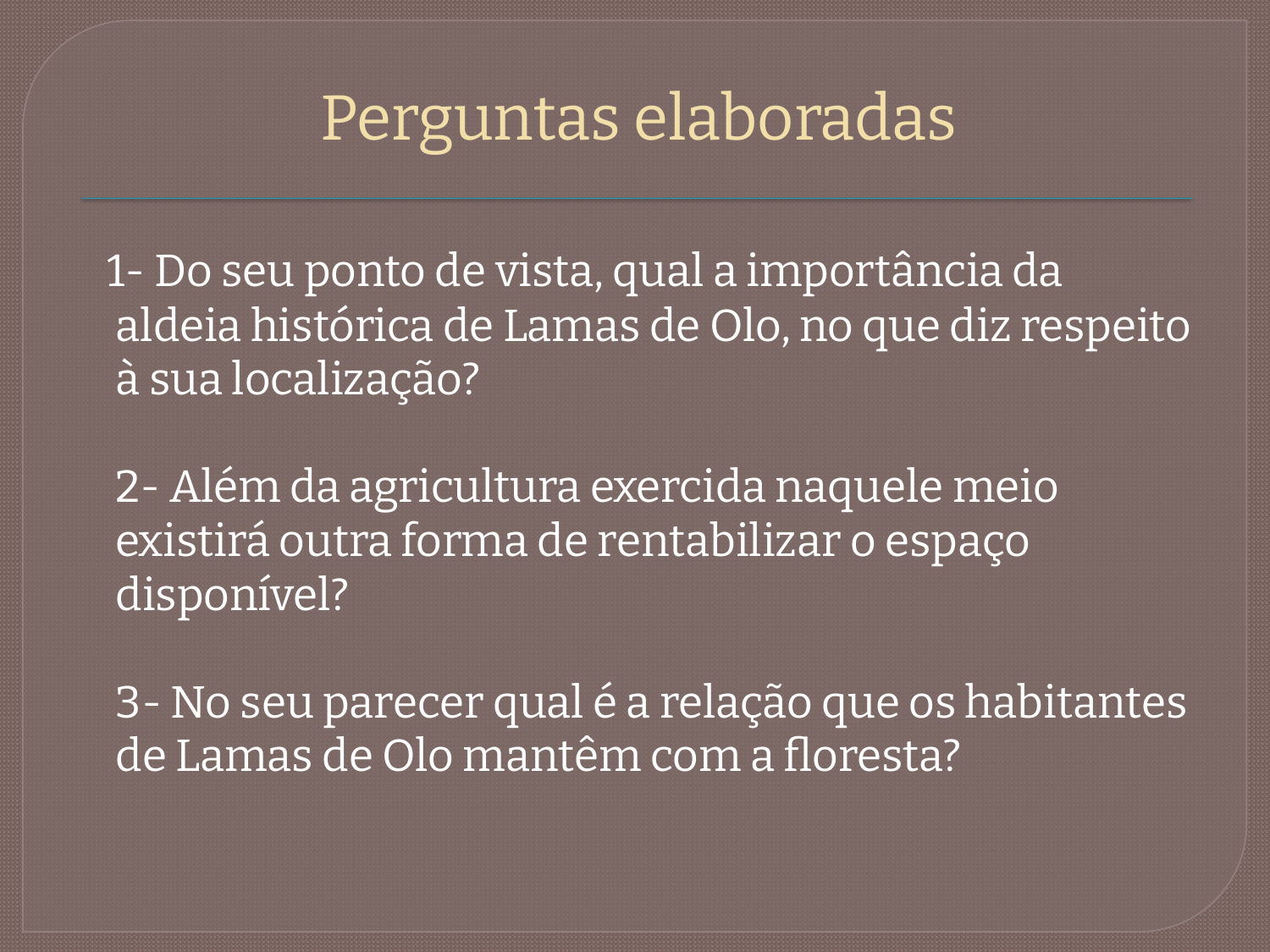

# Perguntas elaboradas
   1- Do seu ponto de vista, qual a importância da aldeia histórica de Lamas de Olo, no que diz respeito à sua localização?
2- Além da agricultura exercida naquele meio existirá outra forma de rentabilizar o espaço disponível?
 
3- No seu parecer qual é a relação que os habitantes de Lamas de Olo mantêm com a floresta?